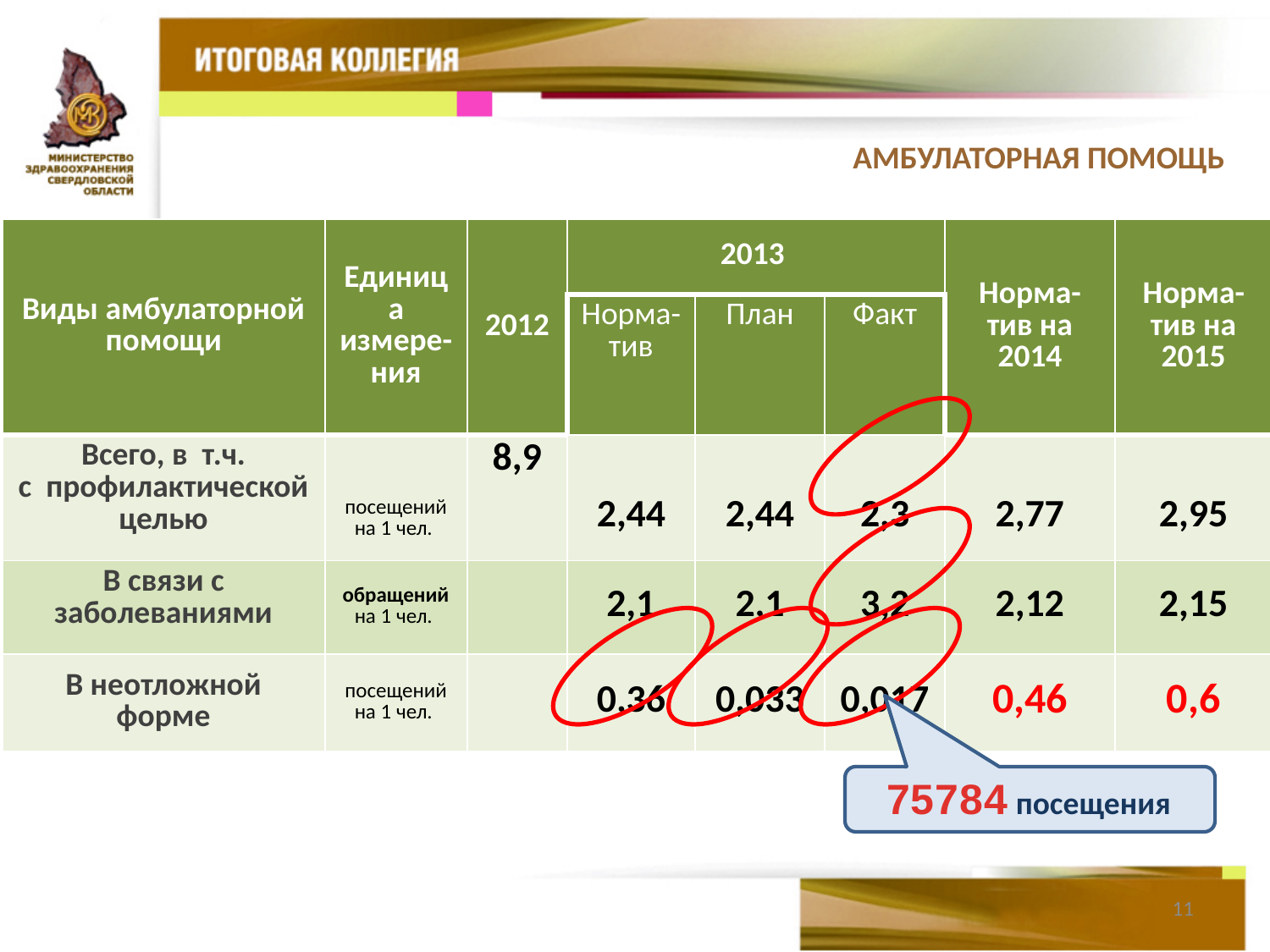

# АМБУЛАТОРНАЯ ПОМОЩЬ
| Виды амбулаторной помощи | Единица измере- ния | 2012 | 2013 |  |  | Норма-тив на 2014 | Норма-тив на 2015 |
| --- | --- | --- | --- | --- | --- | --- | --- |
|  |  |  | Норма- тив | План | Факт |  |  |
| Всего, в т.ч. с профилактической целью | посещений на 1 чел. | 8,9 | 2,44 | 2,44 | 2,3 | 2,77 | 2,95 |
| В связи с заболеваниями | обращений на 1 чел. |  | 2,1 | 2,1 | 3,2 | 2,12 | 2,15 |
| В неотложной форме | посещений на 1 чел. |  | 0,36 | 0,033 | 0,017 | 0,46 | 0,6 |

75784 посещения

11